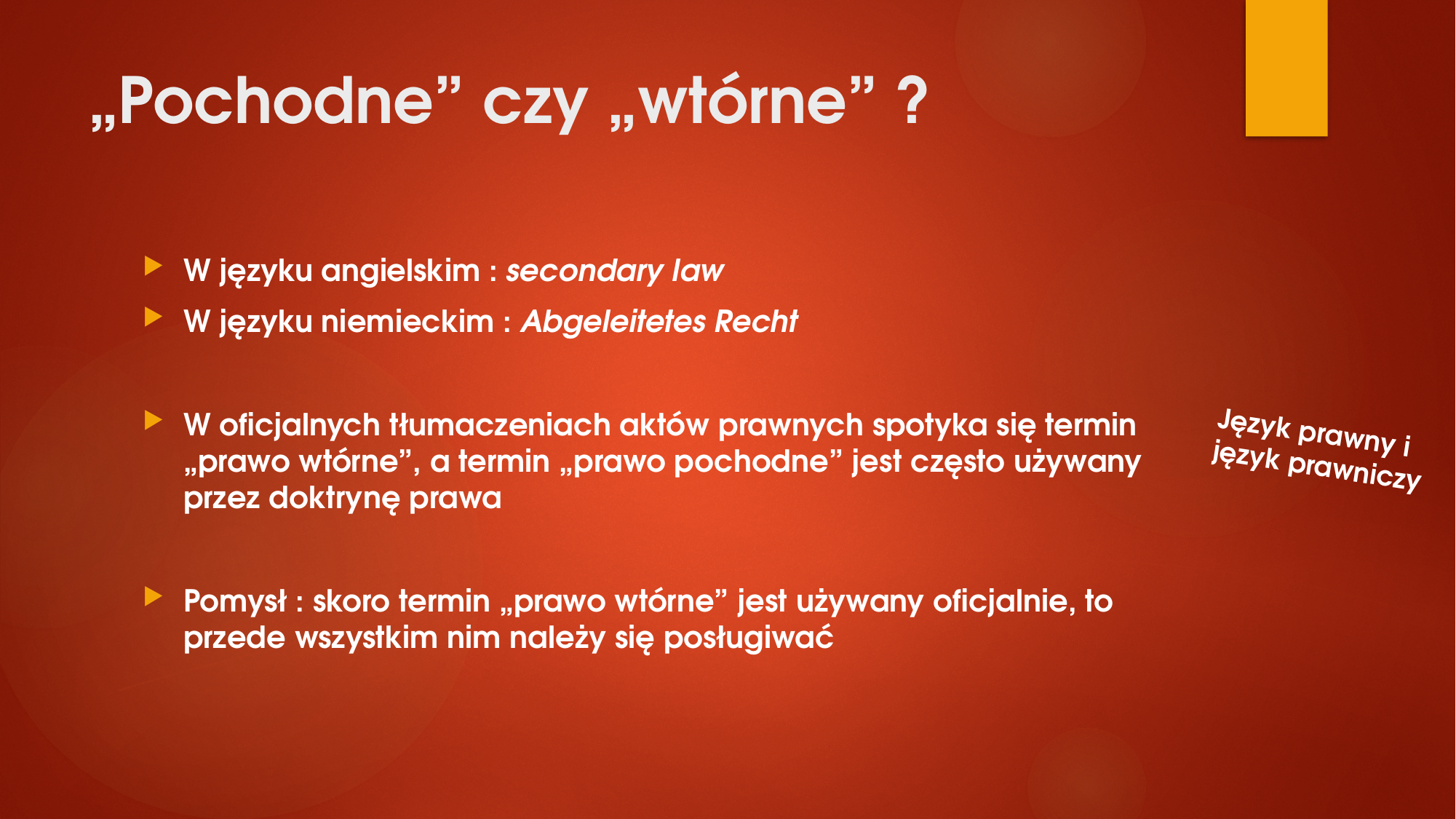

# „Pochodne” czy „wtórne” ?
W języku angielskim : secondary law
W języku niemieckim : Abgeleitetes Recht

W oficjalnych tłumaczeniach aktów prawnych spotyka się termin „prawo wtórne”, a termin „prawo pochodne” jest często używany przez doktrynę prawa

Pomysł : skoro termin „prawo wtórne” jest używany oficjalnie, to przede wszystkim nim należy się posługiwać
Język prawny i język prawniczy